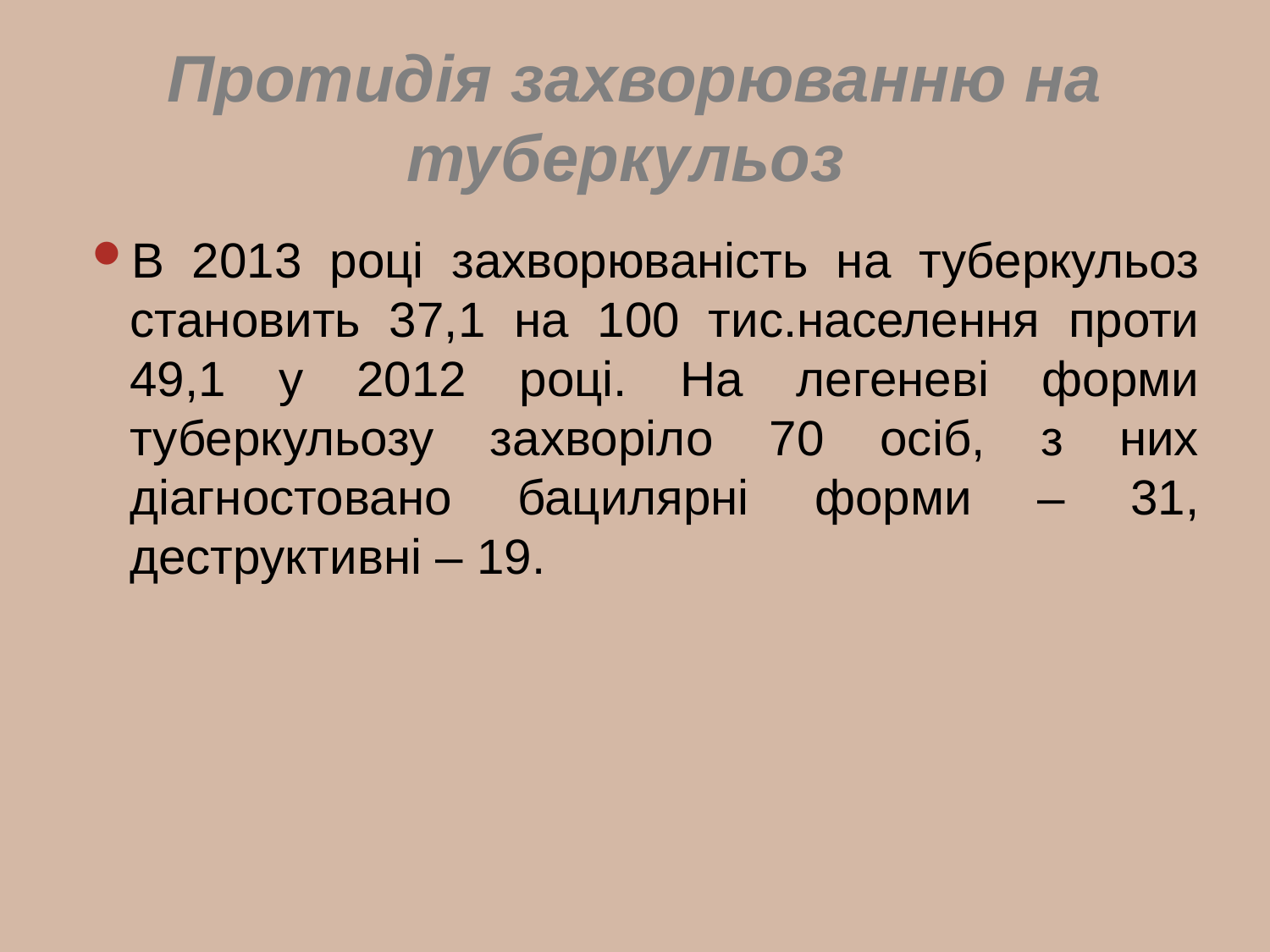

# Протидія захворюванню на туберкульоз
В 2013 році захворюваність на туберкульоз становить 37,1 на 100 тис.населення проти 49,1 у 2012 році. На легеневі форми туберкульозу захворіло 70 осіб, з них діагностовано бацилярні форми – 31, деструктивні – 19.